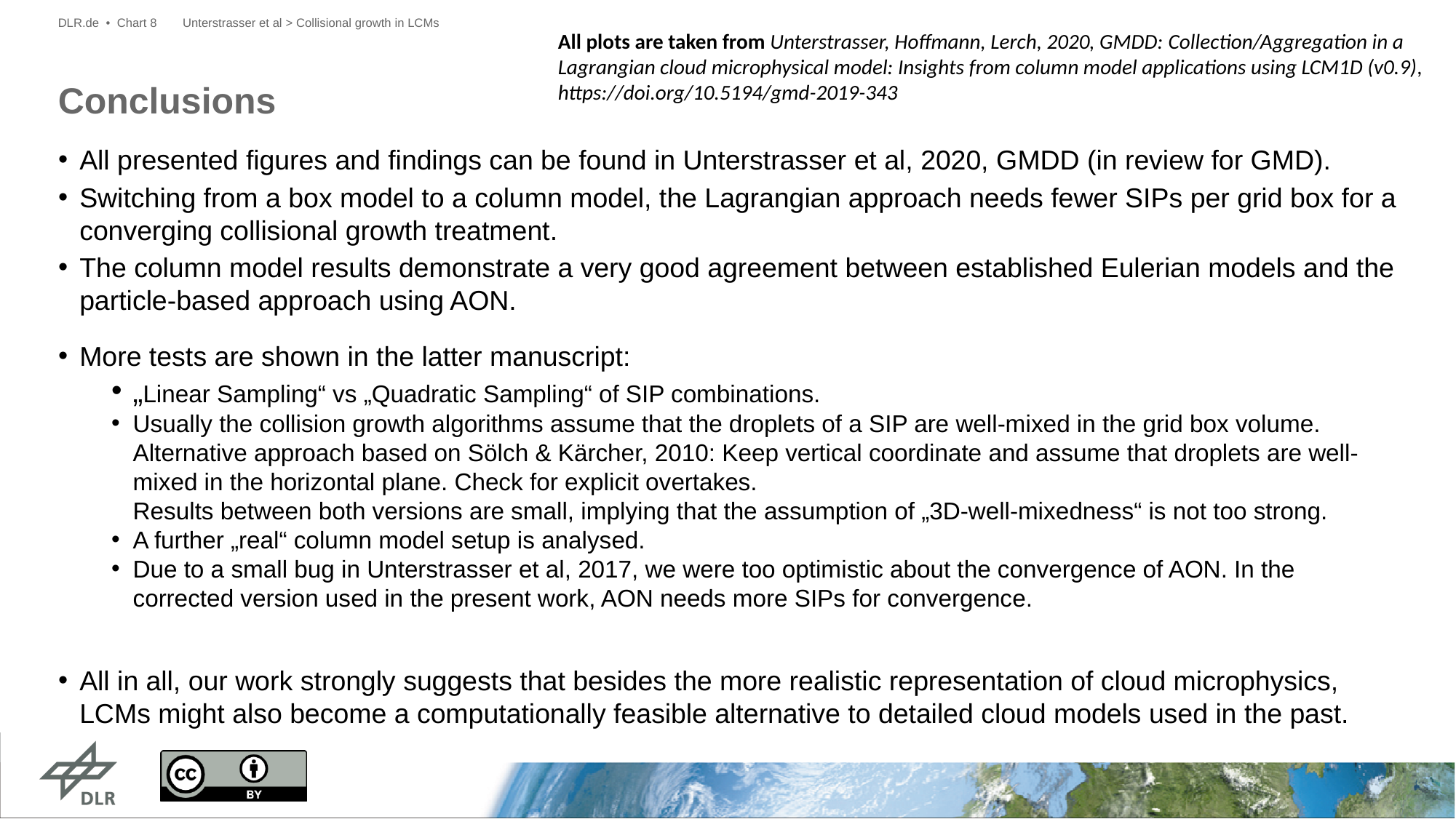

DLR.de  •  Chart 8
Unterstrasser et al > Collisional growth in LCMs
All plots are taken from Unterstrasser, Hoffmann, Lerch, 2020, GMDD: Collection/Aggregation in a Lagrangian cloud microphysical model: Insights from column model applications using LCM1D (v0.9), https://doi.org/10.5194/gmd-2019-343
# Conclusions
All presented figures and findings can be found in Unterstrasser et al, 2020, GMDD (in review for GMD).
Switching from a box model to a column model, the Lagrangian approach needs fewer SIPs per grid box for a converging collisional growth treatment.
The column model results demonstrate a very good agreement between established Eulerian models and the particle-based approach using AON.

More tests are shown in the latter manuscript:
„Linear Sampling“ vs „Quadratic Sampling“ of SIP combinations.
Usually the collision growth algorithms assume that the droplets of a SIP are well-mixed in the grid box volume.
Alternative approach based on Sölch & Kärcher, 2010: Keep vertical coordinate and assume that droplets are well-mixed in the horizontal plane. Check for explicit overtakes.
Results between both versions are small, implying that the assumption of „3D-well-mixedness“ is not too strong.
A further „real“ column model setup is analysed.
Due to a small bug in Unterstrasser et al, 2017, we were too optimistic about the convergence of AON. In the corrected version used in the present work, AON needs more SIPs for convergence.

All in all, our work strongly suggests that besides the more realistic representation of cloud microphysics, LCMs might also become a computationally feasible alternative to detailed cloud models used in the past.